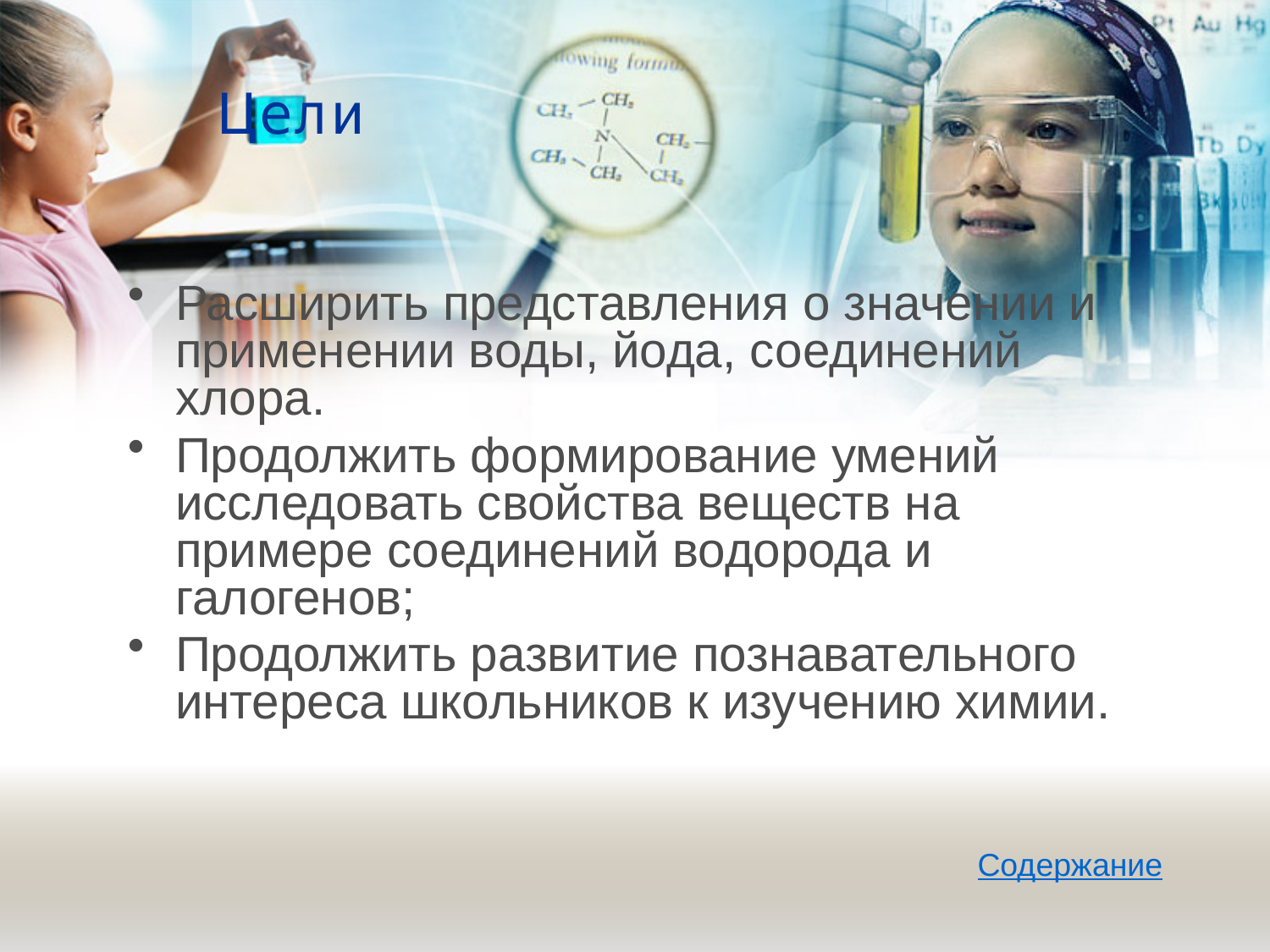

# Цели
Расширить представления о значении и применении воды, йода, соединений хлора.
Продолжить формирование умений исследовать свойства веществ на примере соединений водорода и галогенов;
Продолжить развитие познавательного интереса школьников к изучению химии.
Содержание